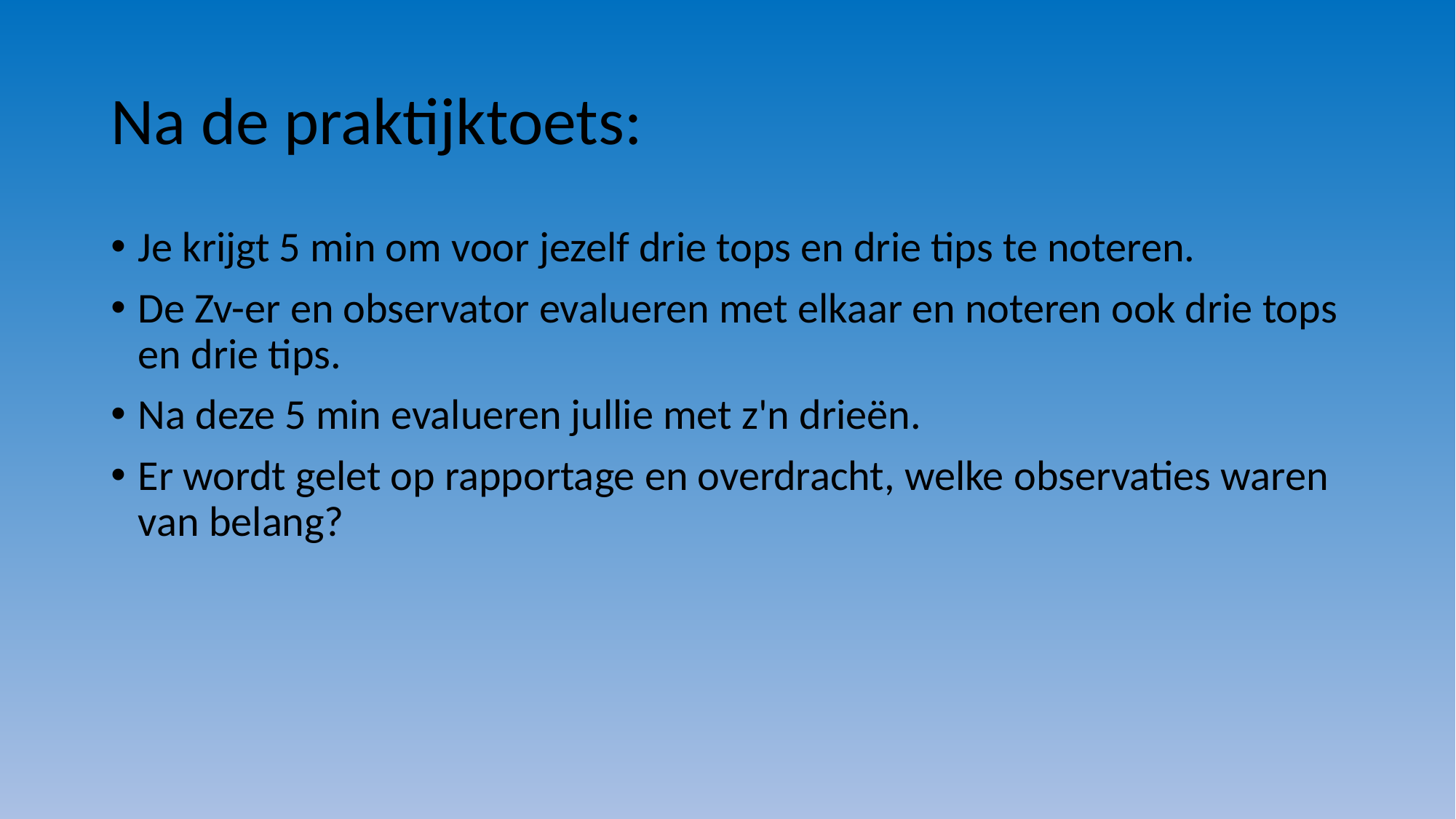

# Na de praktijktoets:
Je krijgt 5 min om voor jezelf drie tops en drie tips te noteren.
De Zv-er en observator evalueren met elkaar en noteren ook drie tops en drie tips.
Na deze 5 min evalueren jullie met z'n drieën.
Er wordt gelet op rapportage en overdracht, welke observaties waren van belang?